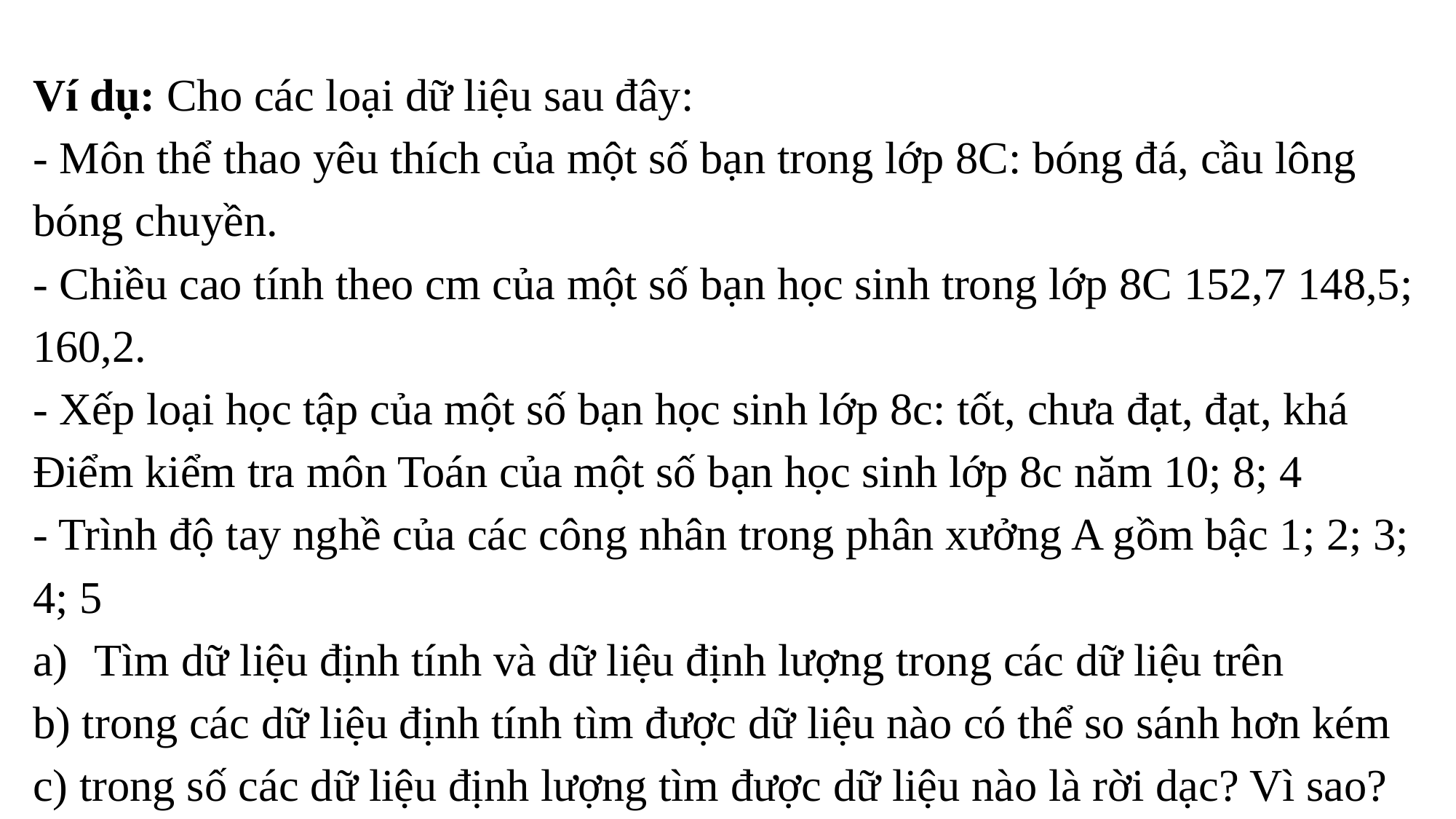

Ví dụ: Cho các loại dữ liệu sau đây:
- Môn thể thao yêu thích của một số bạn trong lớp 8C: bóng đá, cầu lông bóng chuyền.
- Chiều cao tính theo cm của một số bạn học sinh trong lớp 8C 152,7 148,5; 160,2.
- Xếp loại học tập của một số bạn học sinh lớp 8c: tốt, chưa đạt, đạt, khá Điểm kiểm tra môn Toán của một số bạn học sinh lớp 8c năm 10; 8; 4
- Trình độ tay nghề của các công nhân trong phân xưởng A gồm bậc 1; 2; 3; 4; 5
Tìm dữ liệu định tính và dữ liệu định lượng trong các dữ liệu trên
b) trong các dữ liệu định tính tìm được dữ liệu nào có thể so sánh hơn kém
c) trong số các dữ liệu định lượng tìm được dữ liệu nào là rời dạc? Vì sao?